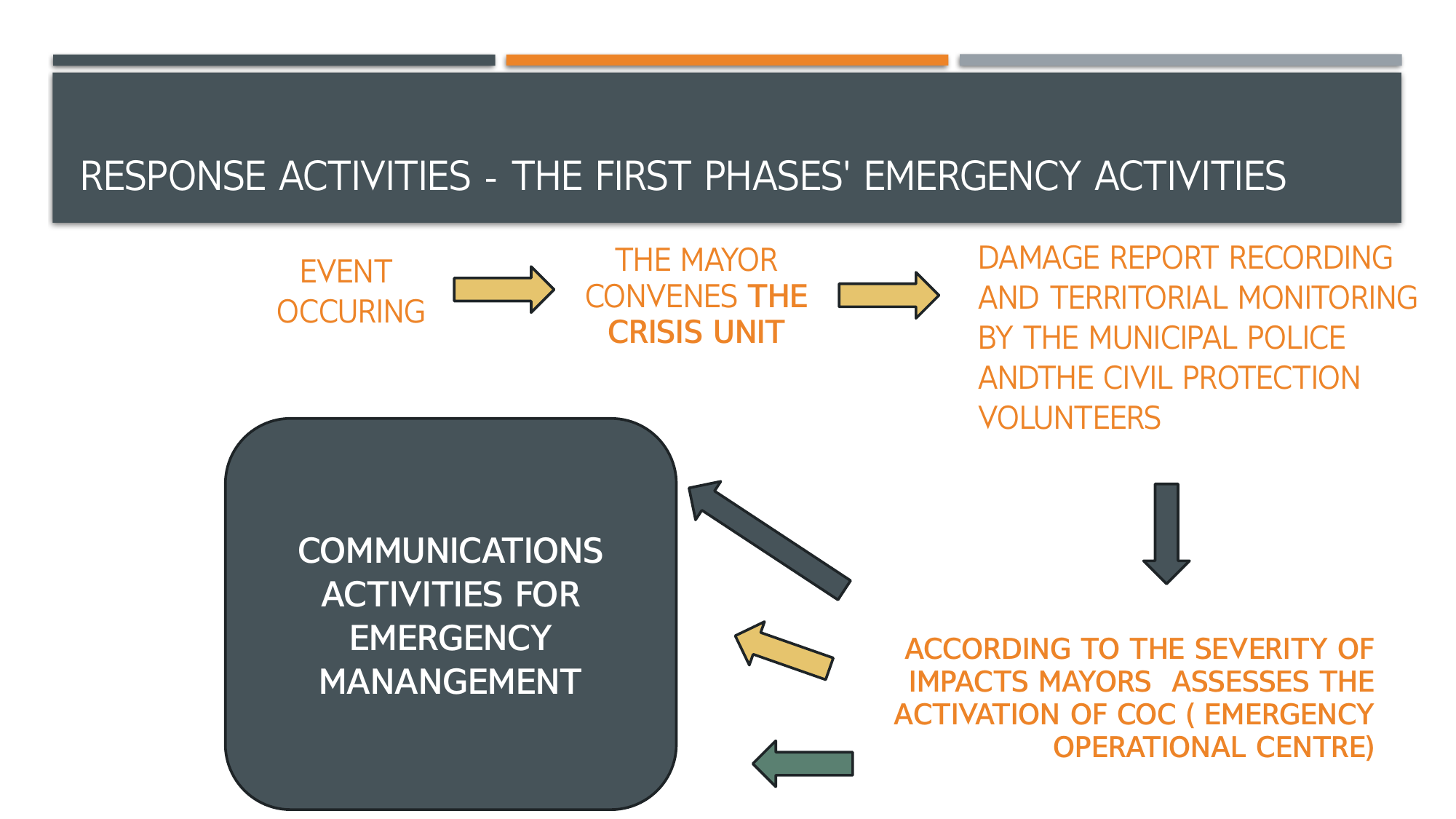

# RESPONSE ACTIVITIES - THE FIRST PHASES' EMERGENCY ACTIVITIES

THE MAYOR CONVENES THE CRISIS UNIT
DAMAGE REPORT RECORDING AND TERRITORIAL MONITORING BY THE MUNICIPAL POLICE ANDTHE CIVIL PROTECTION VOLUNTEERS
EVENT
OCCURING

COMMUNICATIONS ACTIVITIES FOR EMERGENCY MANANGEMENT

ACCORDING TO THE SEVERITY OF IMPACTS MAYORS  ASSESSES THE ACTIVATION OF COC ( EMERGENCY OPERATIONAL CENTRE)